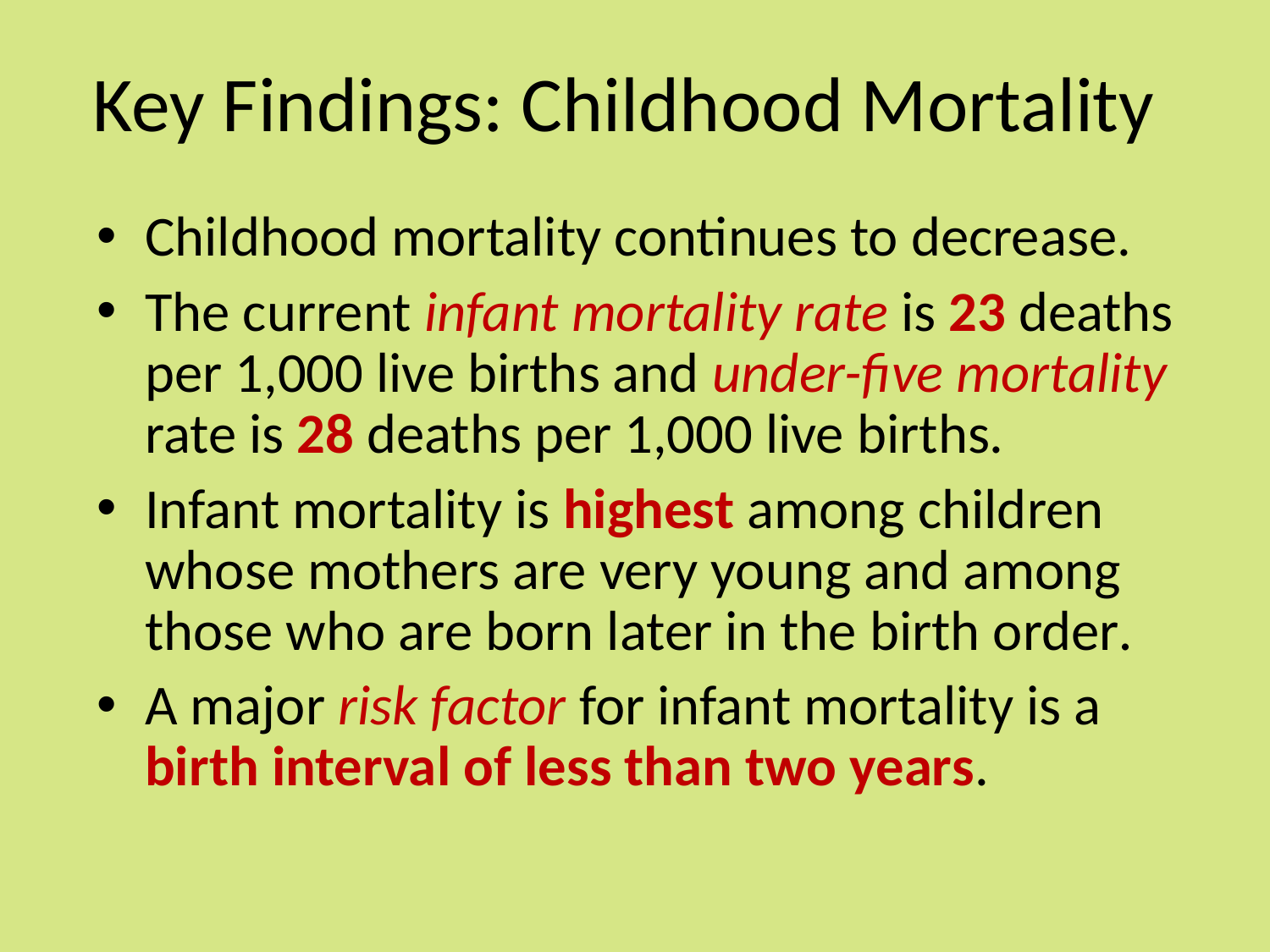

# Key Findings: Childhood Mortality
Childhood mortality continues to decrease.
The current infant mortality rate is 23 deaths per 1,000 live births and under-five mortality rate is 28 deaths per 1,000 live births.
Infant mortality is highest among children whose mothers are very young and among those who are born later in the birth order.
A major risk factor for infant mortality is a birth interval of less than two years.